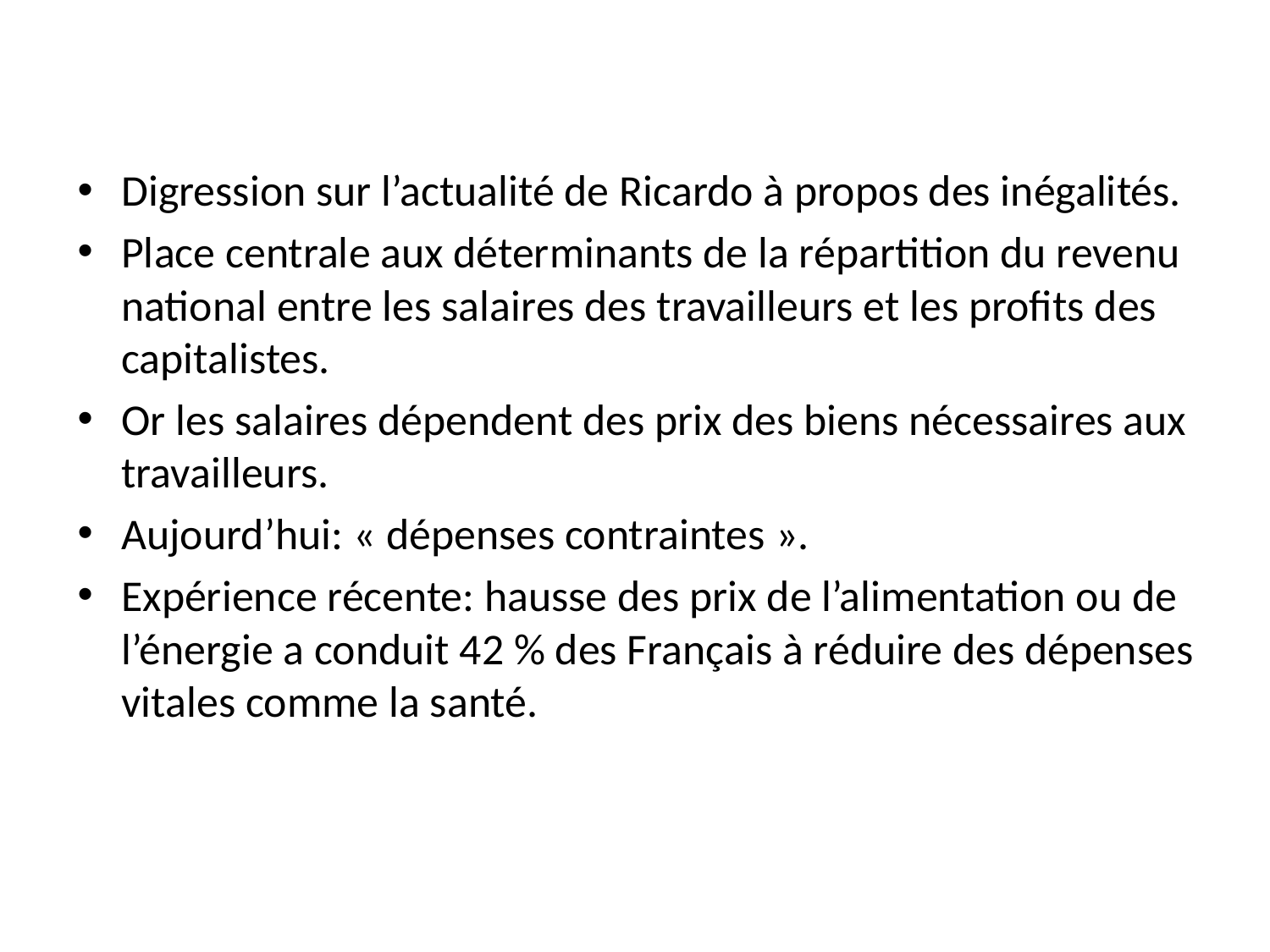

#
Digression sur l’actualité de Ricardo à propos des inégalités.
Place centrale aux déterminants de la répartition du revenu national entre les salaires des travailleurs et les profits des capitalistes.
Or les salaires dépendent des prix des biens nécessaires aux travailleurs.
Aujourd’hui: « dépenses contraintes ».
Expérience récente: hausse des prix de l’alimentation ou de l’énergie a conduit 42 % des Français à réduire des dépenses vitales comme la santé.